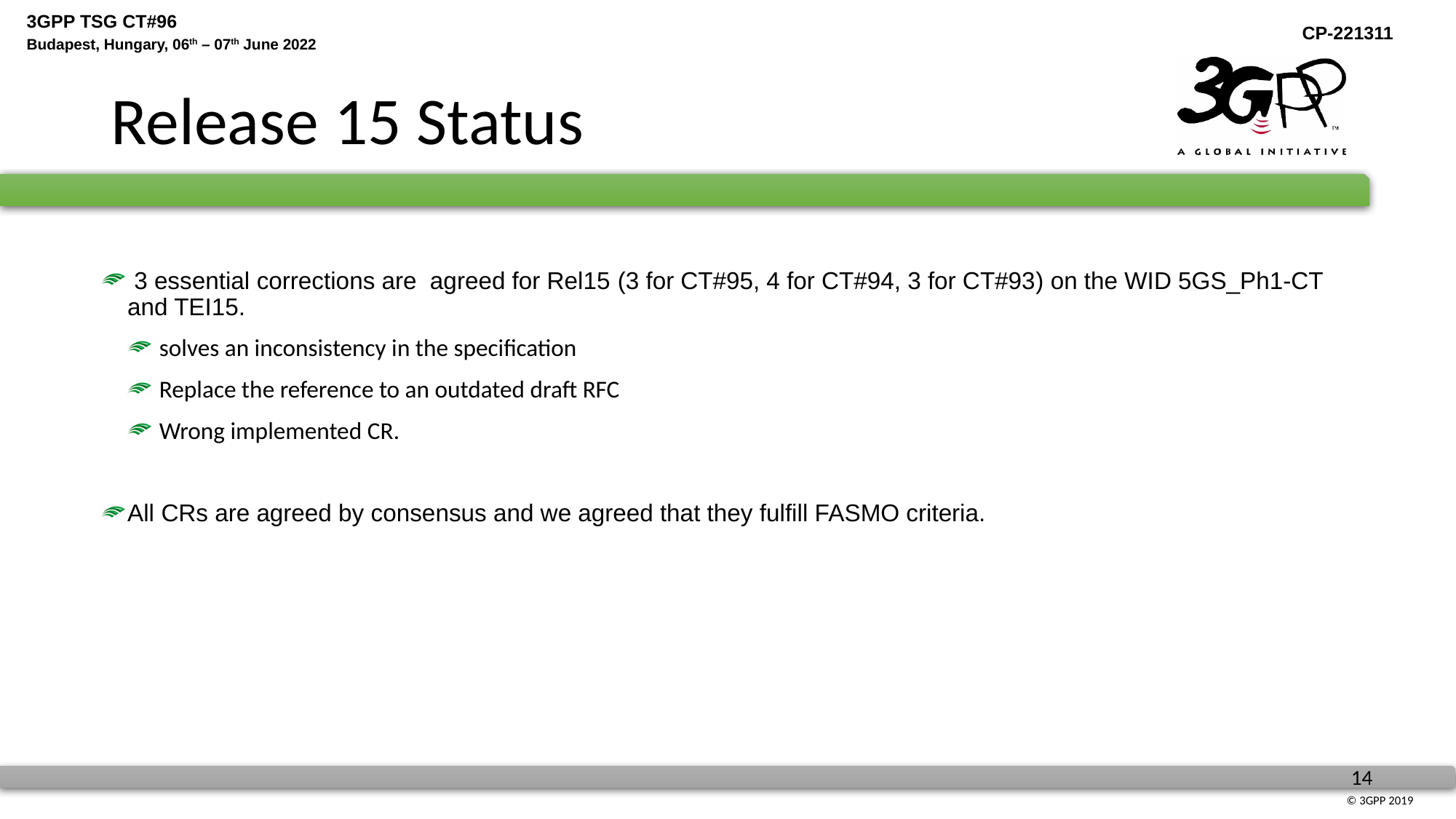

# Release 15 Status
 3 essential corrections are  agreed for Rel15 (3 for CT#95, 4 for CT#94, 3 for CT#93) on the WID 5GS_Ph1-CT and TEI15.
 solves an inconsistency in the specification
 Replace the reference to an outdated draft RFC
 Wrong implemented CR.

All CRs are agreed by consensus and we agreed that they fulfill FASMO criteria.